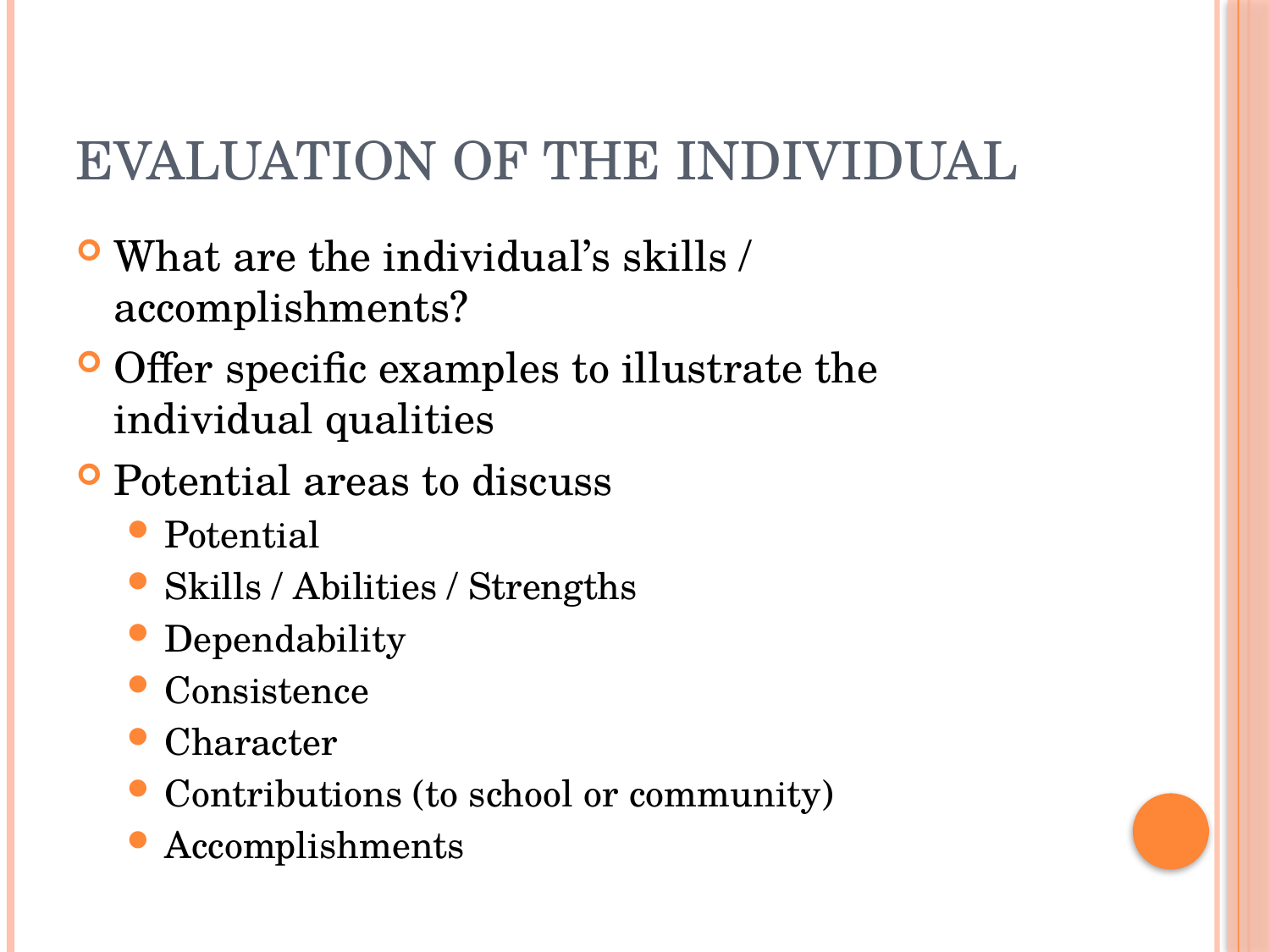

# Evaluation of the individual
What are the individual’s skills / accomplishments?
Offer specific examples to illustrate the individual qualities
Potential areas to discuss
Potential
Skills / Abilities / Strengths
Dependability
Consistence
Character
Contributions (to school or community)
Accomplishments